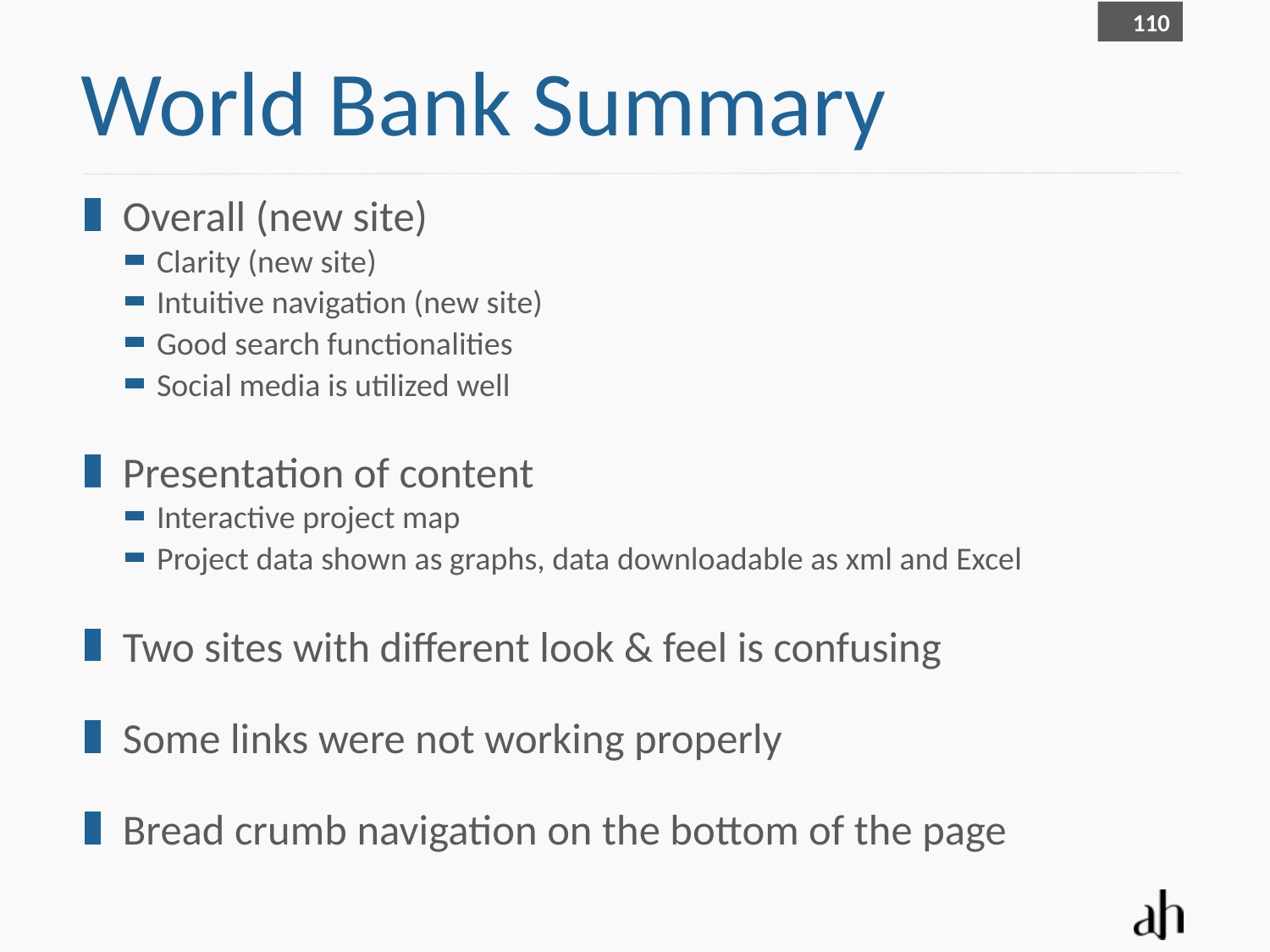

110
# World Bank Summary

Overall (new site)
Clarity (new site)
Intuitive navigation (new site)
Good search functionalities
Social media is utilized well
Presentation of content
Interactive project map
Project data shown as graphs, data downloadable as xml and Excel
Two sites with different look & feel is confusing
Some links were not working properly
Bread crumb navigation on the bottom of the page